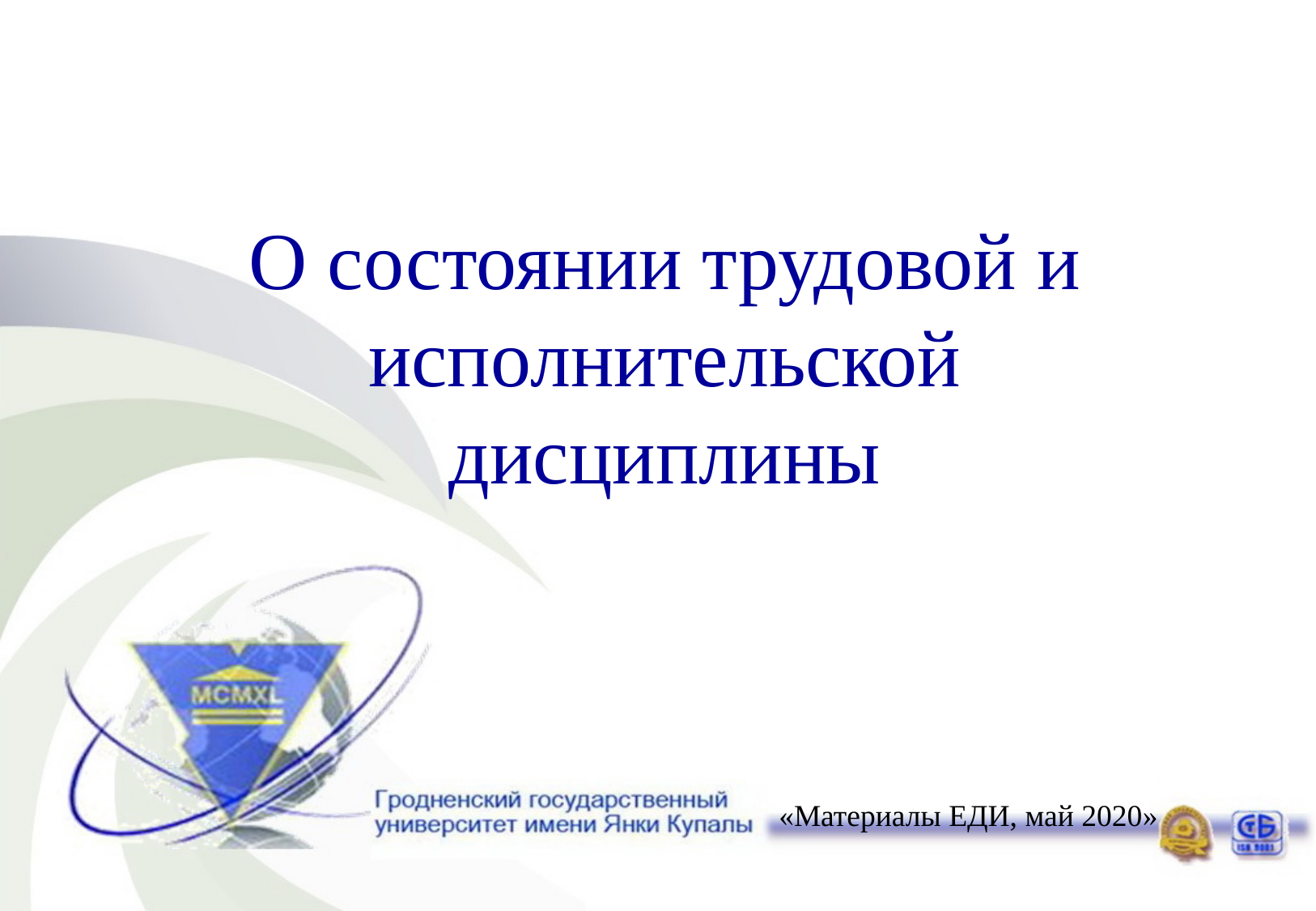

О состоянии трудовой и исполнительской дисциплины

«Материалы ЕДИ, май 2020»